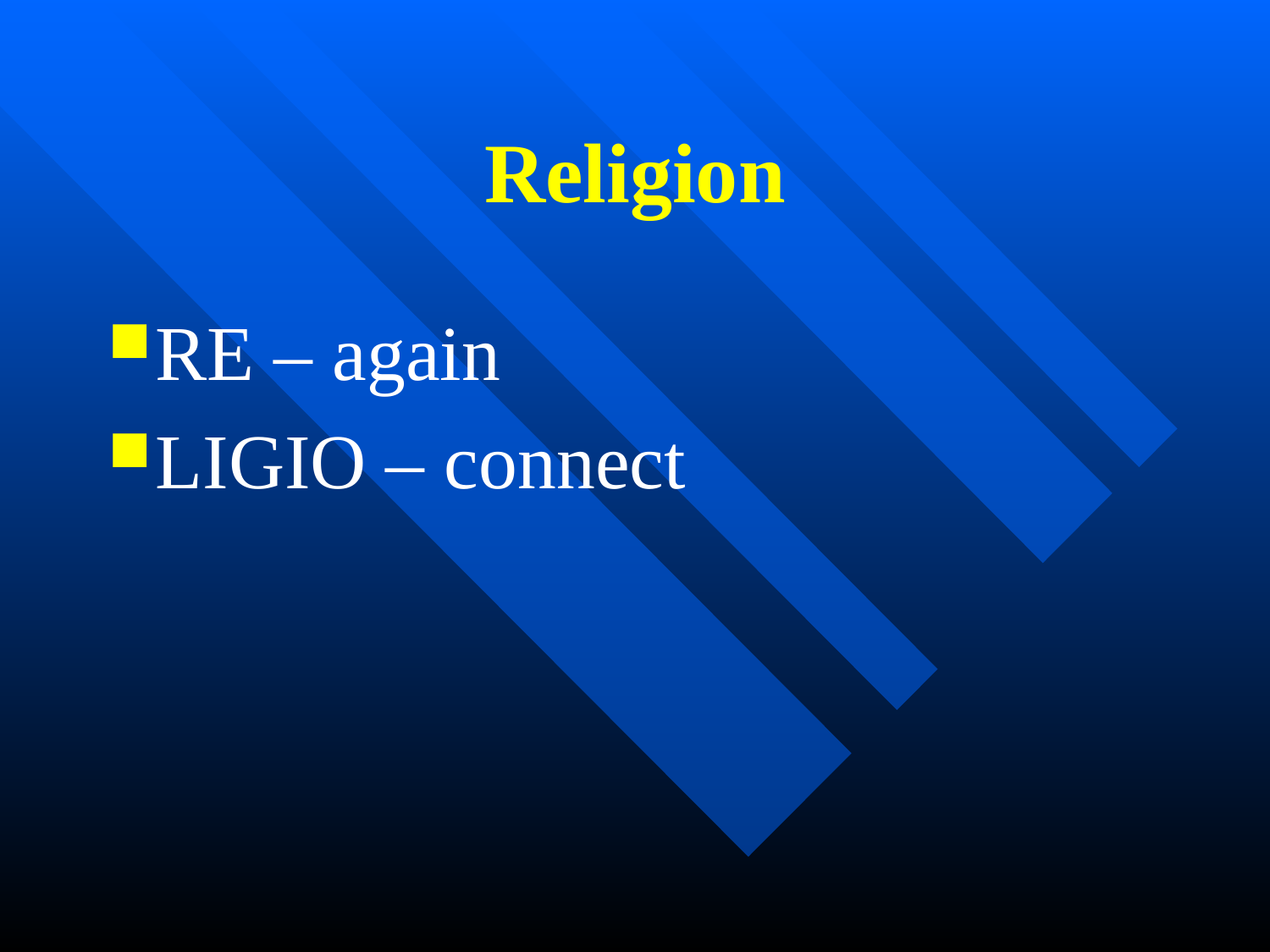

# Religion
RE – again
LIGIO – connect